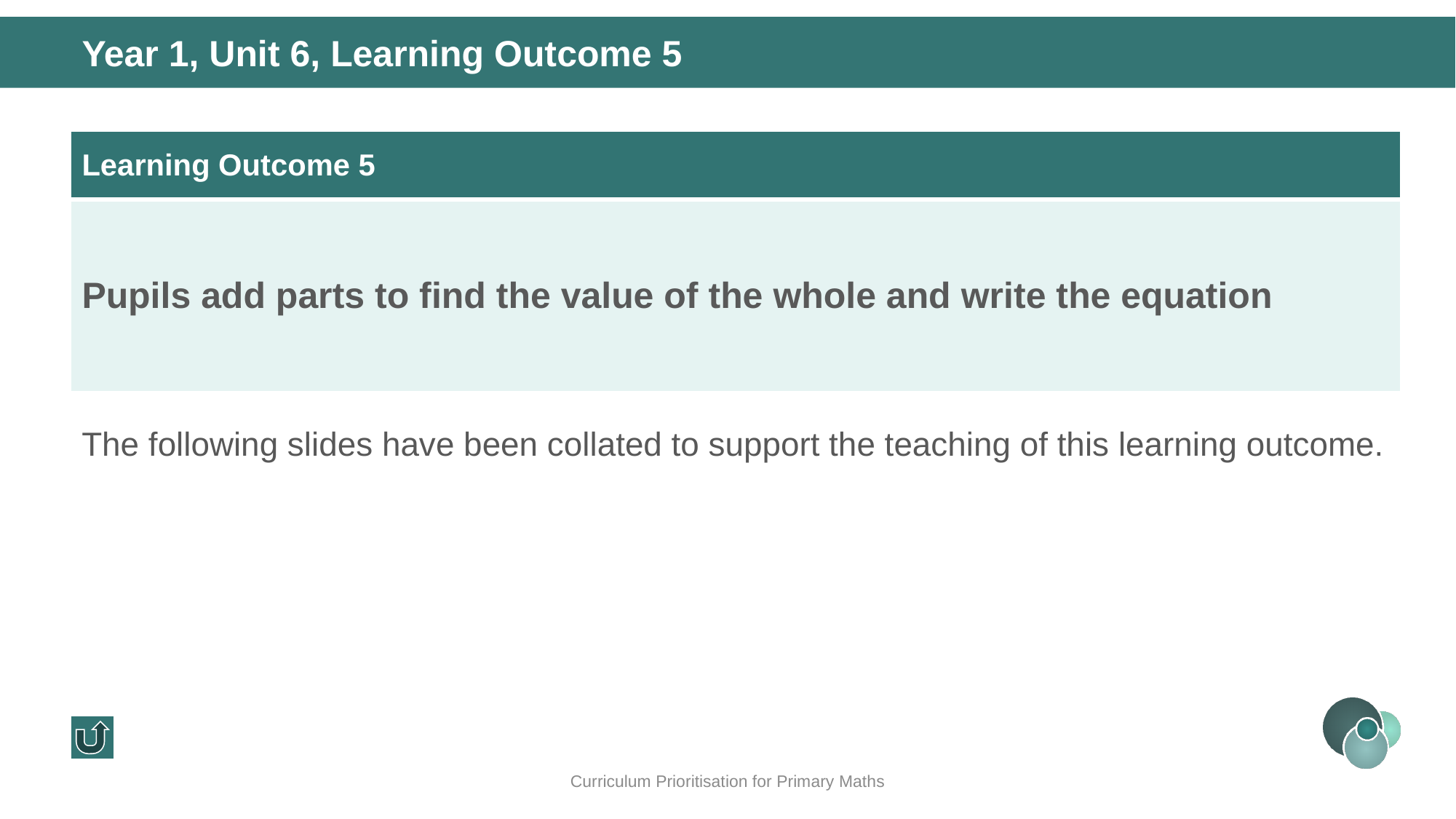

Year 1, Unit 6, Learning Outcome 5
| Learning Outcome 5 |
| --- |
| Pupils add parts to find the value of the whole and write the equation |
The following slides have been collated to support the teaching of this learning outcome.

Curriculum Prioritisation for Primary Maths